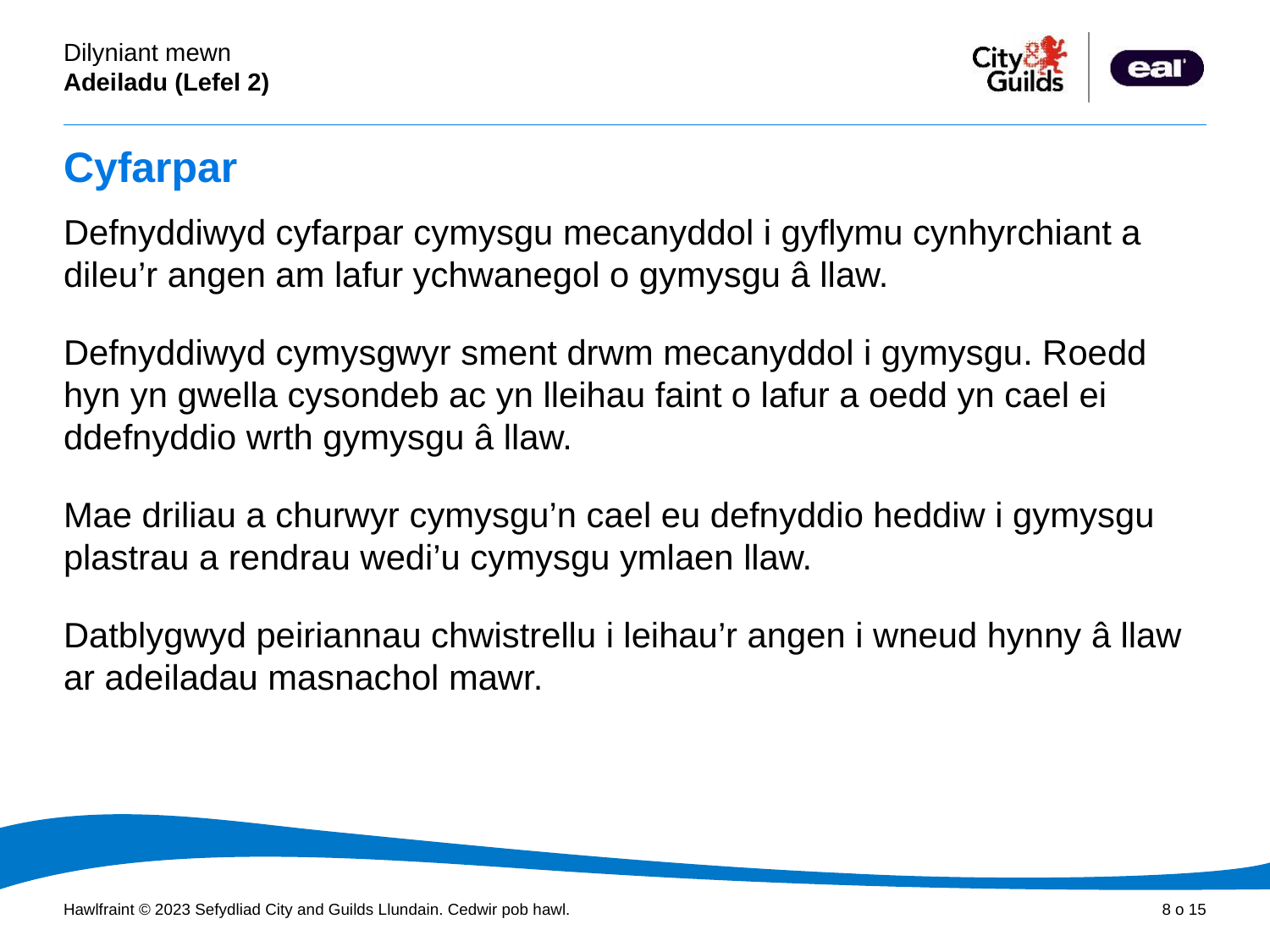

# Cyfarpar
Defnyddiwyd cyfarpar cymysgu mecanyddol i gyflymu cynhyrchiant a dileu’r angen am lafur ychwanegol o gymysgu â llaw.
Defnyddiwyd cymysgwyr sment drwm mecanyddol i gymysgu. Roedd hyn yn gwella cysondeb ac yn lleihau faint o lafur a oedd yn cael ei ddefnyddio wrth gymysgu â llaw.
Mae driliau a churwyr cymysgu’n cael eu defnyddio heddiw i gymysgu plastrau a rendrau wedi’u cymysgu ymlaen llaw.
Datblygwyd peiriannau chwistrellu i leihau’r angen i wneud hynny â llaw ar adeiladau masnachol mawr.